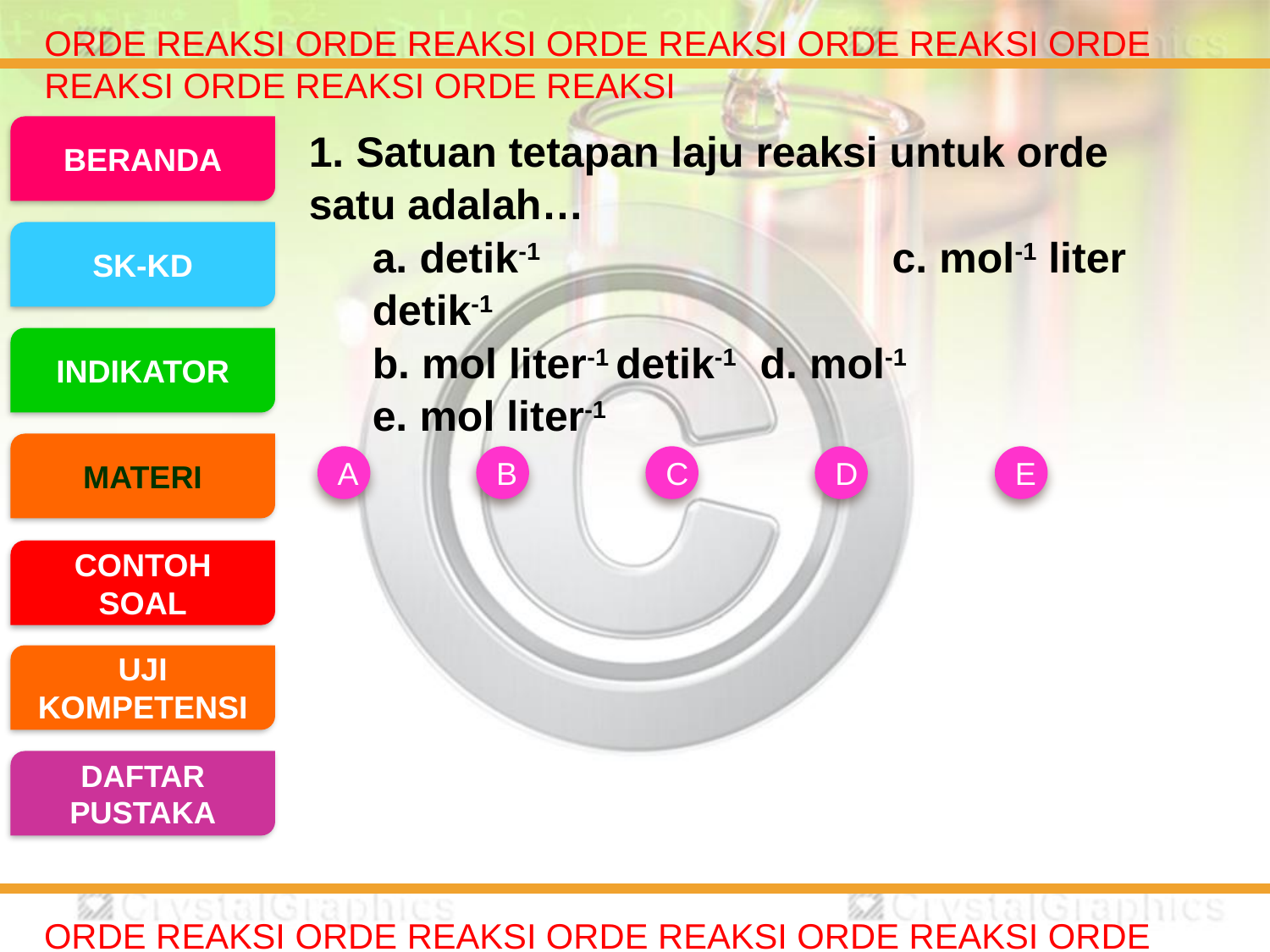

ORDE REAKSI ORDE REAKSI ORDE REAKSI ORDE REAKSI ORDE REAKSI ORDE REAKSI ORDE REAKSI
BERANDA
1. Satuan tetapan laju reaksi untuk orde satu adalah…
a. detik-1			 c. mol-1 liter detik-1
b. mol liter-1 detik-1	 d. mol-1
e. mol liter-1

SK-KD
INDIKATOR
MATERI
A
B
C
D
E
CONTOH SOAL
UJI KOMPETENSI
DAFTAR PUSTAKA
ORDE REAKSI ORDE REAKSI ORDE REAKSI ORDE REAKSI ORDE REAKSI ORDE REAKSI ORDE REAKSI